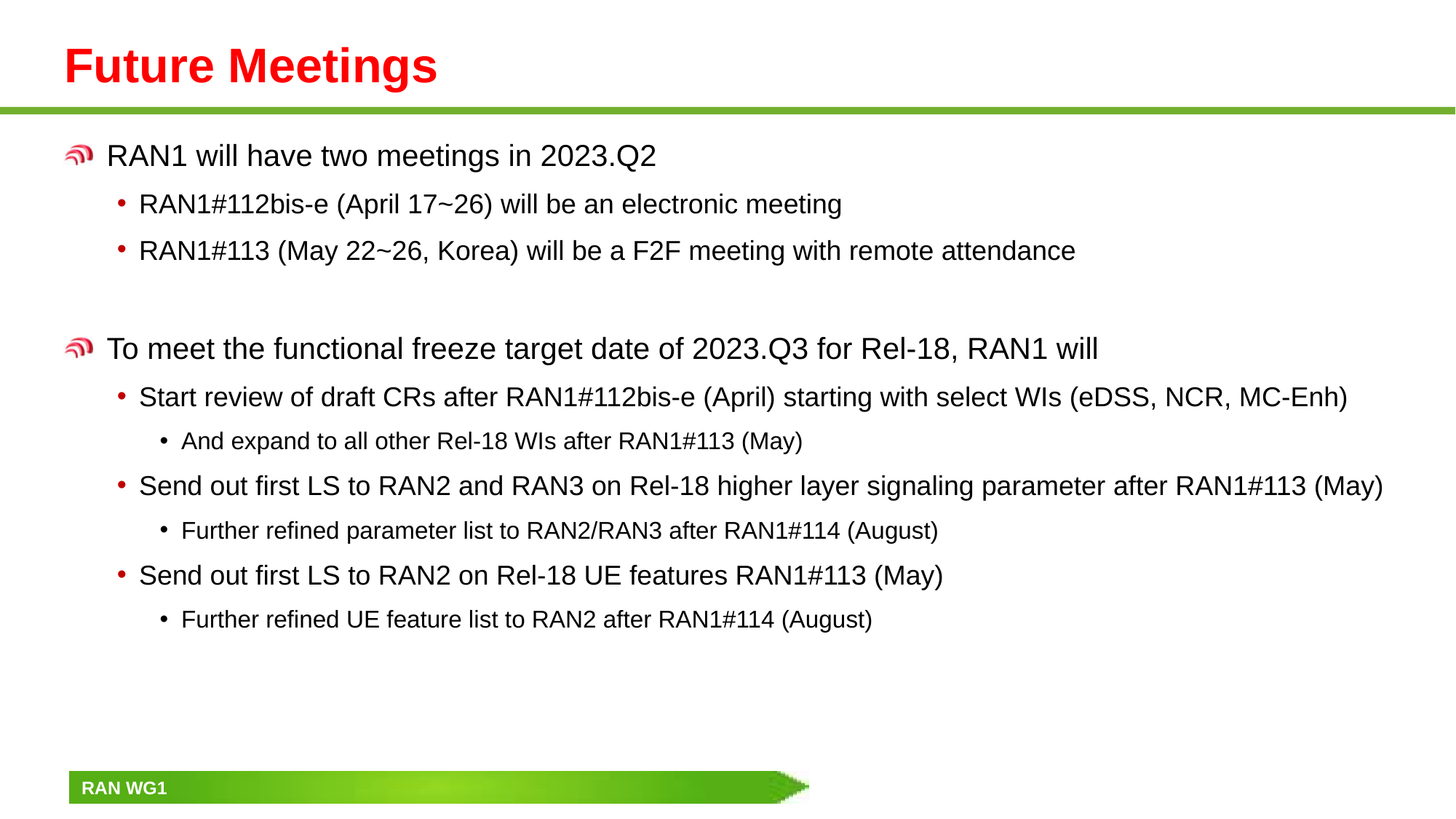

# Future Meetings
RAN1 will have two meetings in 2023.Q2
RAN1#112bis-e (April 17~26) will be an electronic meeting
RAN1#113 (May 22~26, Korea) will be a F2F meeting with remote attendance

To meet the functional freeze target date of 2023.Q3 for Rel-18, RAN1 will
Start review of draft CRs after RAN1#112bis-e (April) starting with select WIs (eDSS, NCR, MC-Enh)
And expand to all other Rel-18 WIs after RAN1#113 (May)
Send out first LS to RAN2 and RAN3 on Rel-18 higher layer signaling parameter after RAN1#113 (May)
Further refined parameter list to RAN2/RAN3 after RAN1#114 (August)
Send out first LS to RAN2 on Rel-18 UE features RAN1#113 (May)
Further refined UE feature list to RAN2 after RAN1#114 (August)